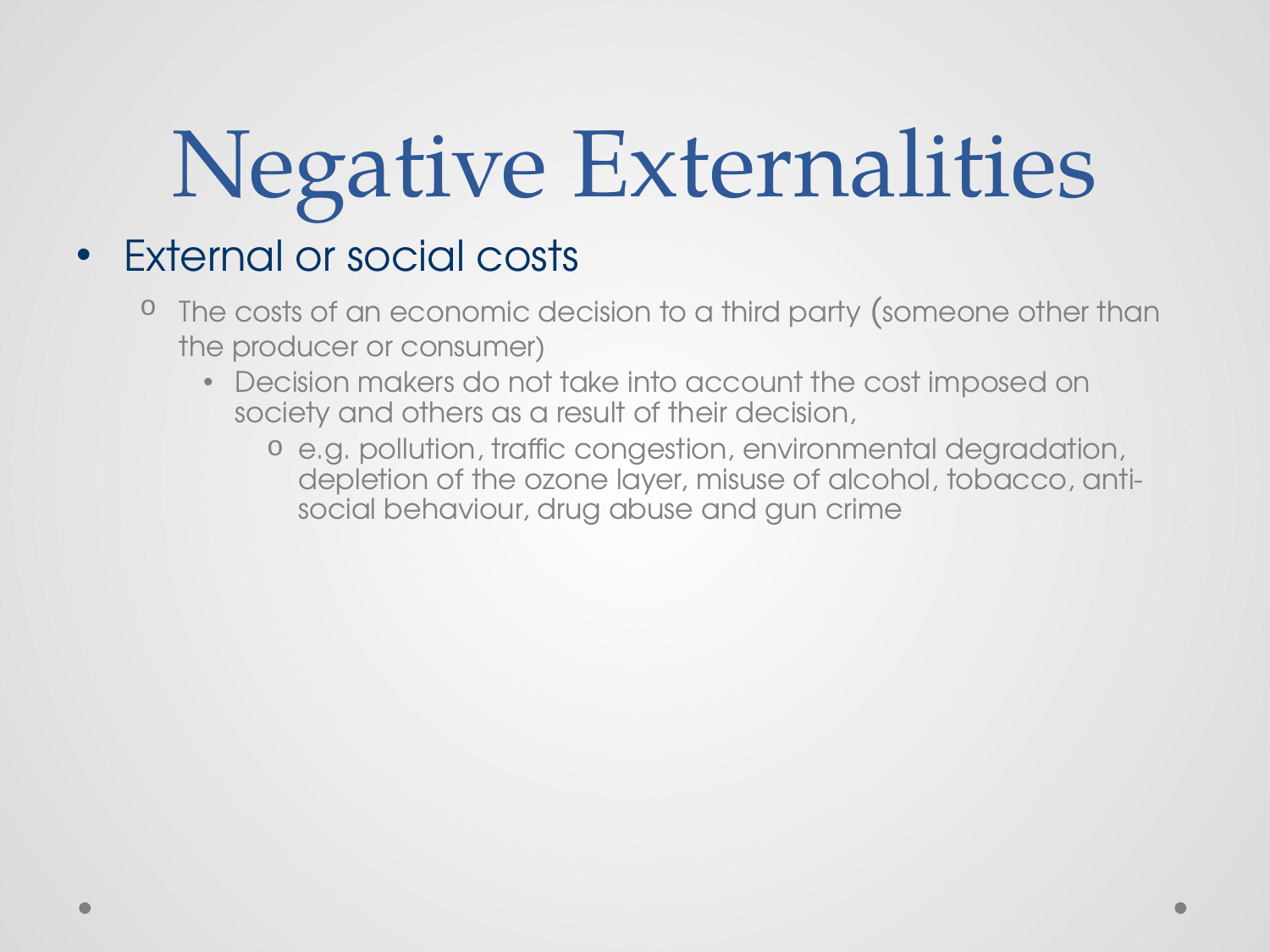

# Negative Externalities
External or social costs
The costs of an economic decision to a third party (someone other than the producer or consumer)
Decision makers do not take into account the cost imposed on society and others as a result of their decision,
e.g. pollution, traffic congestion, environmental degradation, depletion of the ozone layer, misuse of alcohol, tobacco, anti-social behaviour, drug abuse and gun crime